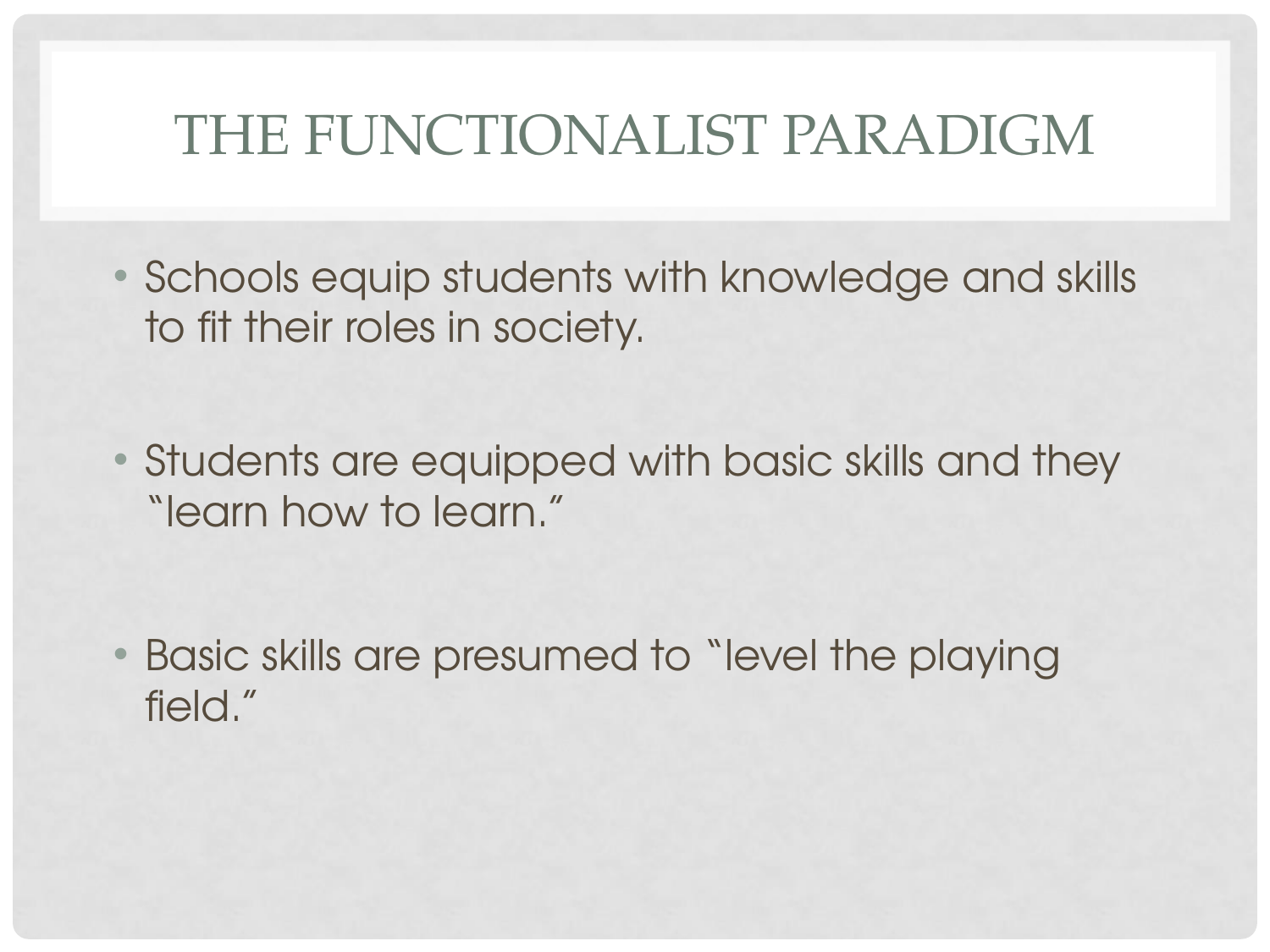

# THE FUNCTIONALIST PARADIGM
Schools equip students with knowledge and skills to fit their roles in society.

Students are equipped with basic skills and they “learn how to learn.”

Basic skills are presumed to “level the playing field.”